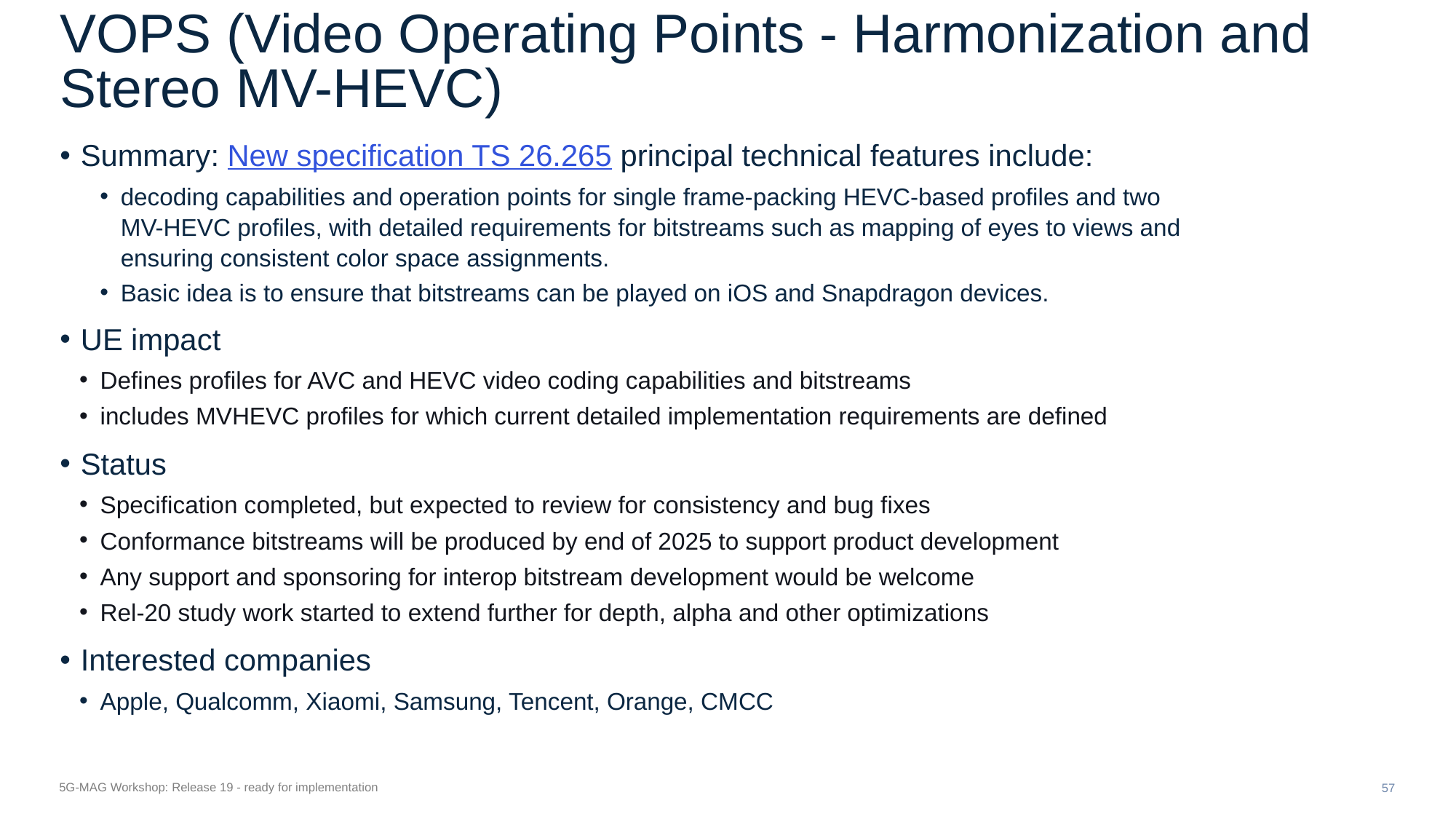

# VOPS (Video Operating Points - Harmonization and Stereo MV-HEVC)
Summary: New specification TS 26.265 principal technical features include:
decoding capabilities and operation points for single frame-packing HEVC-based profiles and two MV-HEVC profiles, with detailed requirements for bitstreams such as mapping of eyes to views and ensuring consistent color space assignments.
Basic idea is to ensure that bitstreams can be played on iOS and Snapdragon devices.
UE impact
Defines profiles for AVC and HEVC video coding capabilities and bitstreams
includes MVHEVC profiles for which current detailed implementation requirements are defined
Status
Specification completed, but expected to review for consistency and bug fixes
Conformance bitstreams will be produced by end of 2025 to support product development
Any support and sponsoring for interop bitstream development would be welcome
Rel-20 study work started to extend further for depth, alpha and other optimizations
Interested companies
Apple, Qualcomm, Xiaomi, Samsung, Tencent, Orange, CMCC
5G-MAG Workshop: Release 19 - ready for implementation